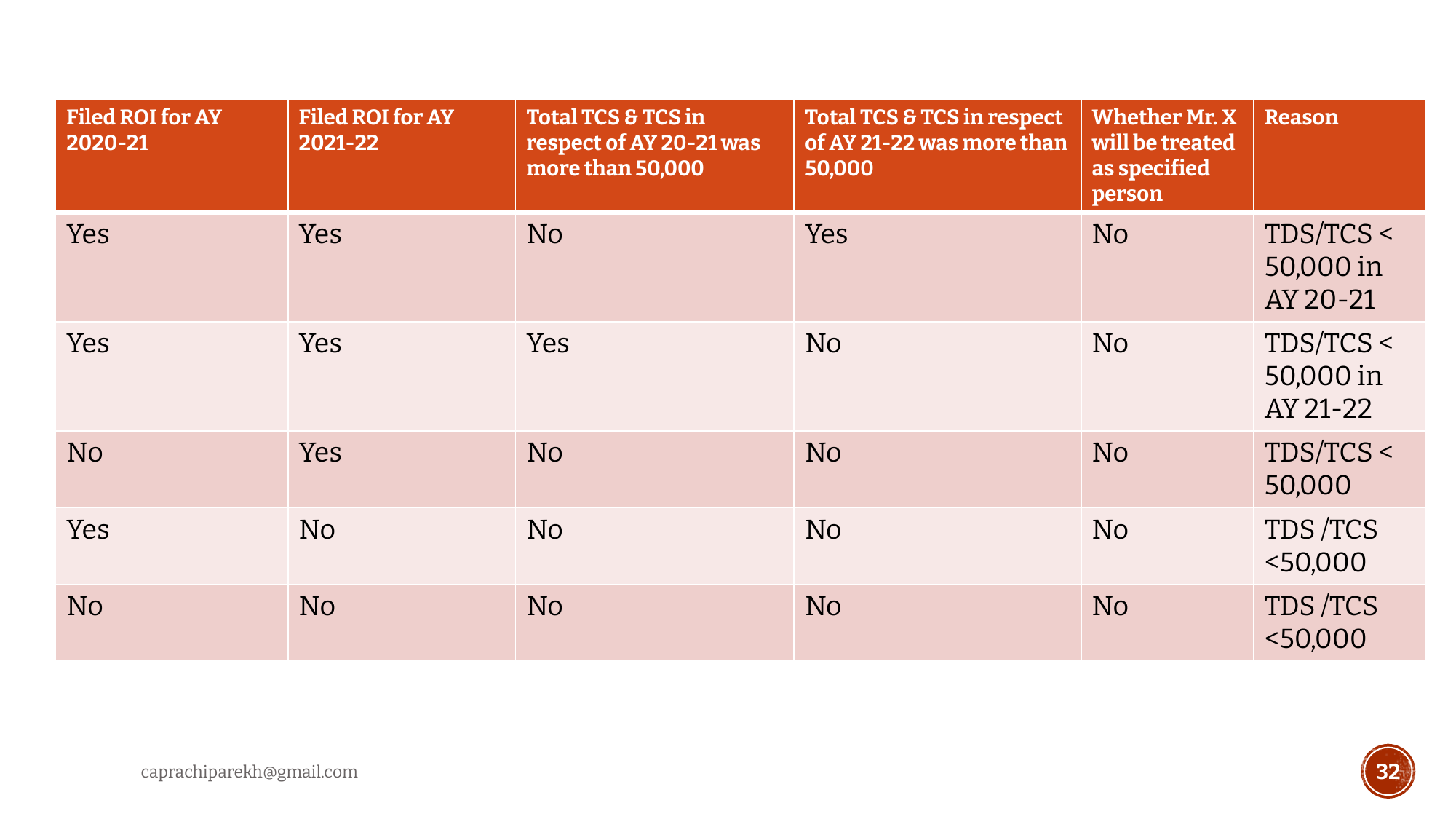

| Filed ROI for AY 2020-21 | Filed ROI for AY 2021-22 | Total TCS & TCS in respect of AY 20-21 was more than 50,000 | Total TCS & TCS in respect of AY 21-22 was more than 50,000 | Whether Mr. X will be treated as specified person | Reason |
| --- | --- | --- | --- | --- | --- |
| Yes | Yes | No | Yes | No | TDS/TCS < 50,000 in AY 20-21 |
| Yes | Yes | Yes | No | No | TDS/TCS < 50,000 in AY 21-22 |
| No | Yes | No | No | No | TDS/TCS < 50,000 |
| Yes | No | No | No | No | TDS /TCS <50,000 |
| No | No | No | No | No | TDS /TCS <50,000 |
caprachiparekh@gmail.com
32